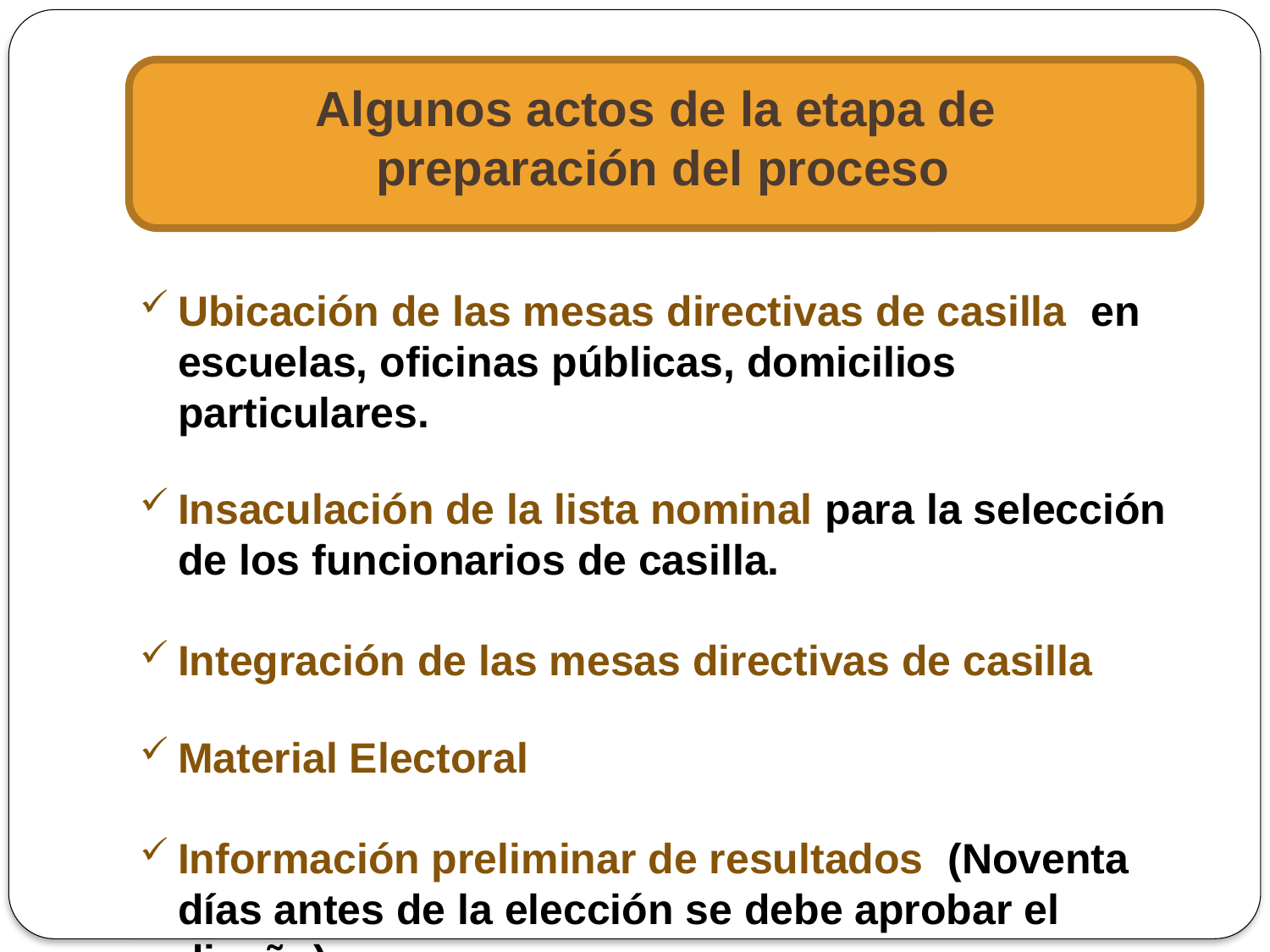

# Algunos actos de la etapa de preparación del proceso

Ubicación de las mesas directivas de casilla  en escuelas, oficinas públicas, domicilios particulares.

Insaculación de la lista nominal para la selección de los funcionarios de casilla.

Integración de las mesas directivas de casilla

Material Electoral

Información preliminar de resultados  (Noventa días antes de la elección se debe aprobar el diseño)